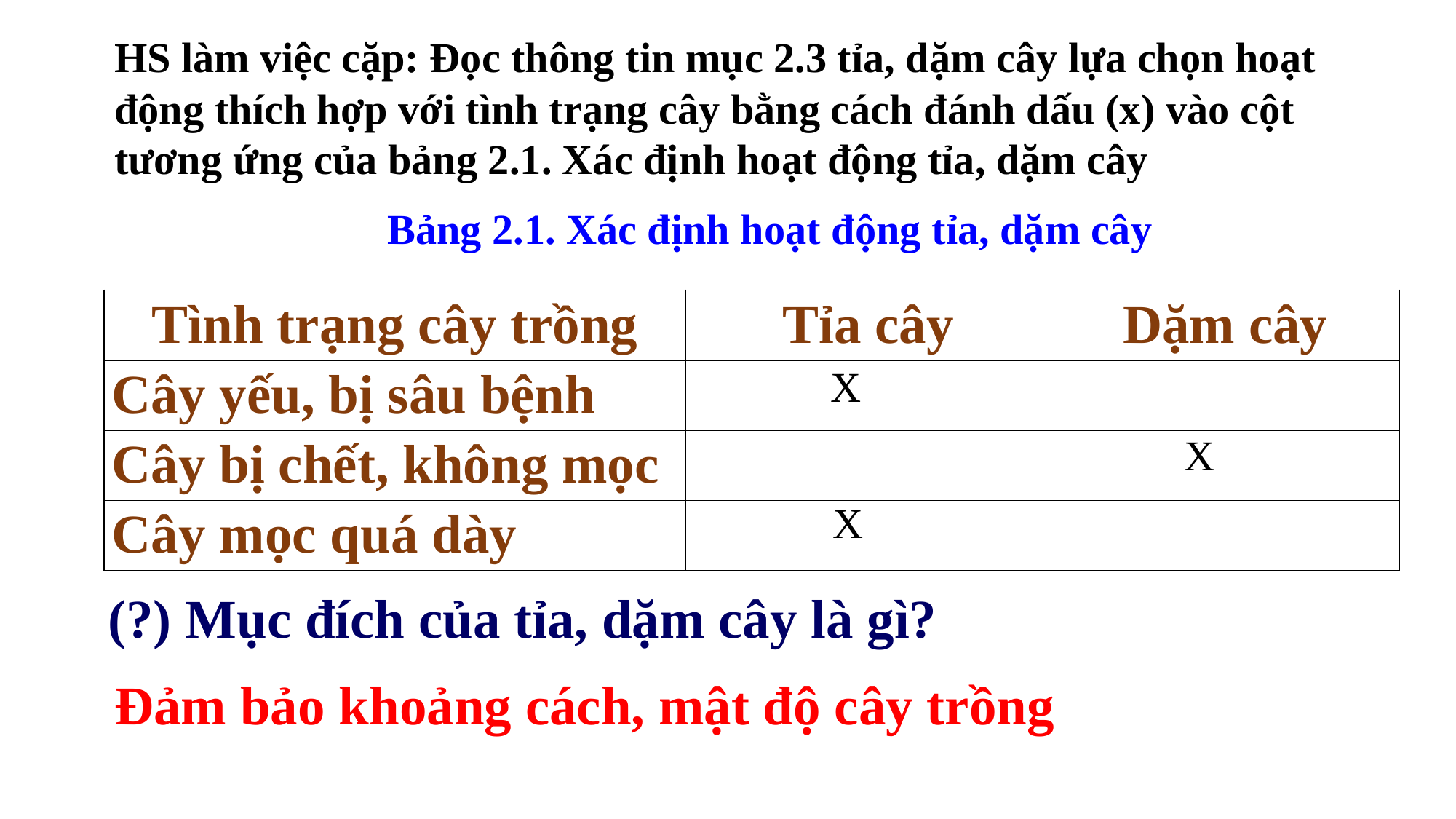

HS làm việc cặp: Đọc thông tin mục 2.3 tỉa, dặm cây lựa chọn hoạt động thích hợp với tình trạng cây bằng cách đánh dấu (x) vào cột tương ứng của bảng 2.1. Xác định hoạt động tỉa, dặm cây
Bảng 2.1. Xác định hoạt động tỉa, dặm cây
| Tình trạng cây trồng | Tỉa cây | Dặm cây |
| --- | --- | --- |
| Cây yếu, bị sâu bệnh |  |  |
| Cây bị chết, không mọc |  |  |
| Cây mọc quá dày |  |  |
X
X
X
(?) Mục đích của tỉa, dặm cây là gì?
Đảm bảo khoảng cách, mật độ cây trồng